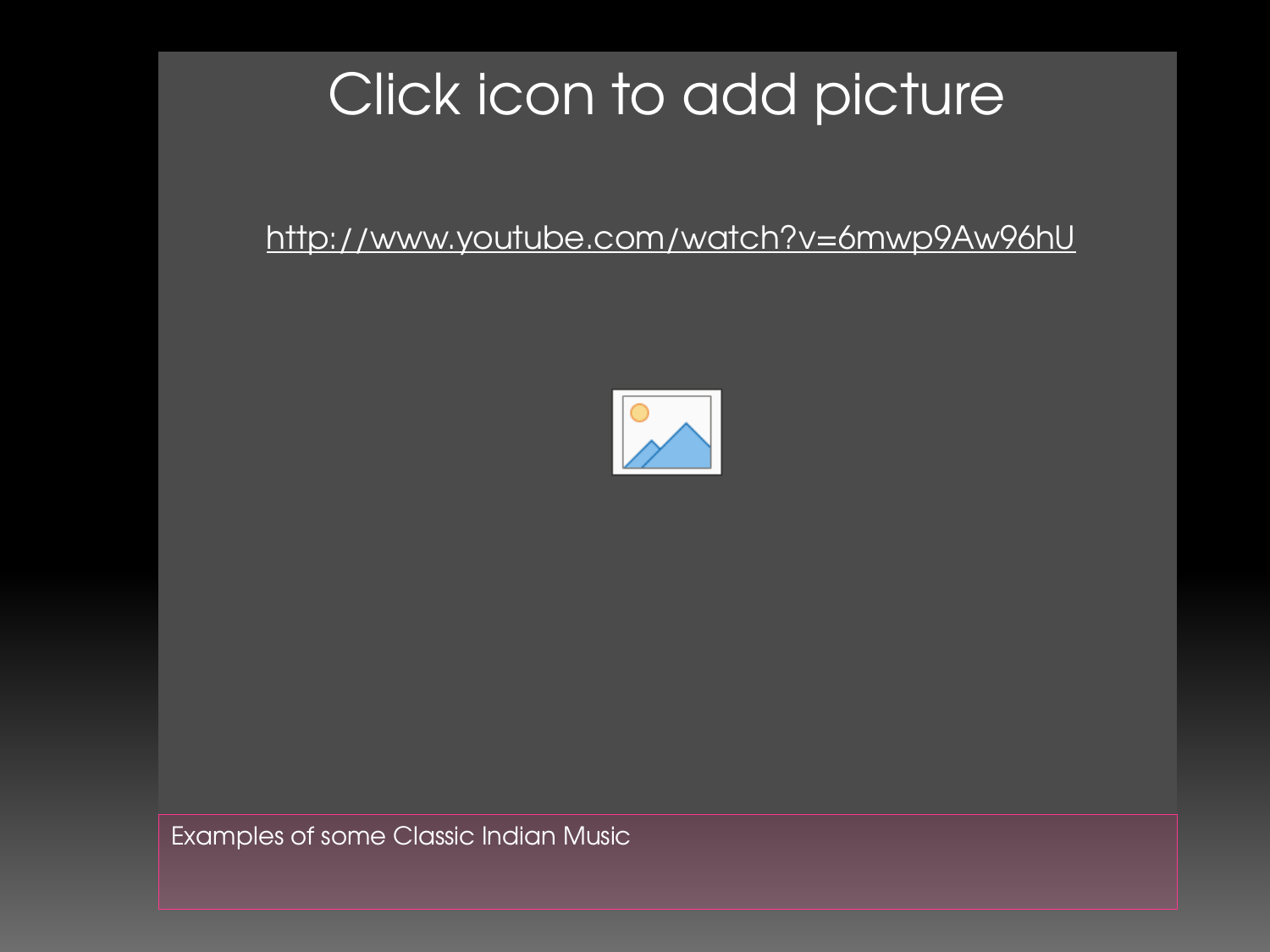

#

http://www.youtube.com/watch?v=6mwp9Aw96hU

Examples of some Classic Indian Music